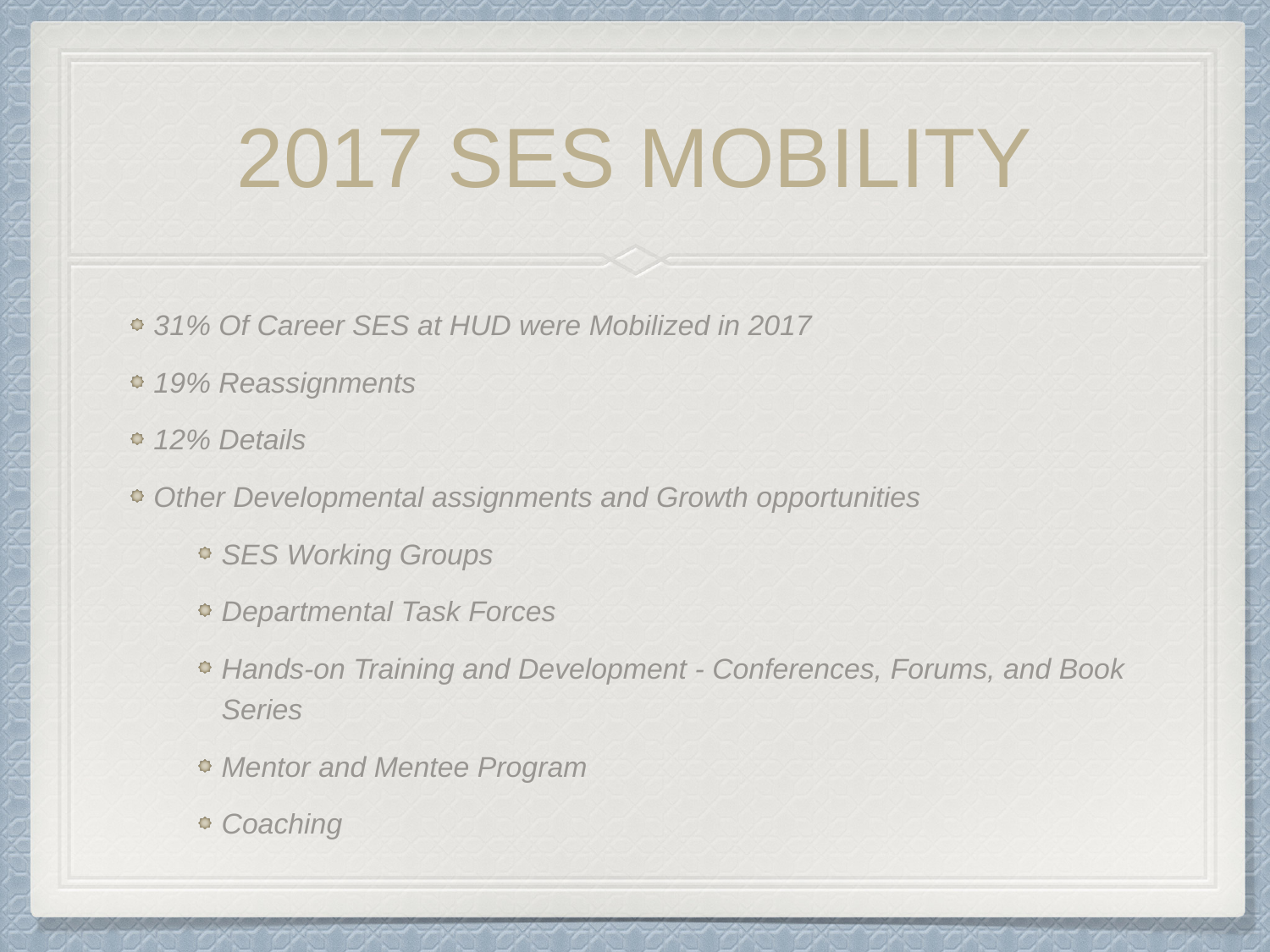

# 2017 SES MOBILITY
31% Of Career SES at HUD were Mobilized in 2017
19% Reassignments
12% Details
Other Developmental assignments and Growth opportunities
SES Working Groups
Departmental Task Forces
Hands-on Training and Development - Conferences, Forums, and Book Series
Mentor and Mentee Program
Coaching